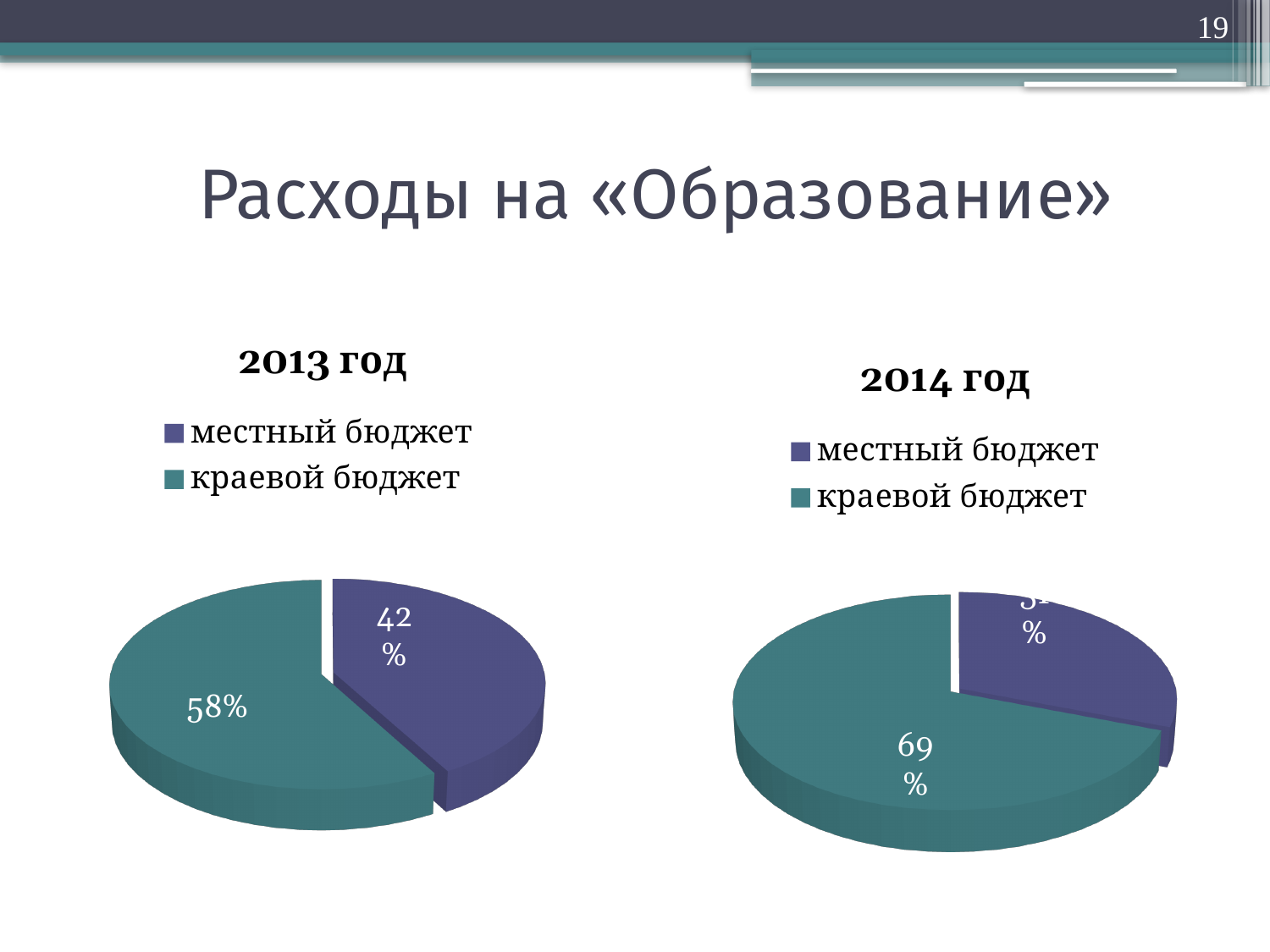

19
# Расходы на «Образование»

[unsupported chart]

[unsupported chart]